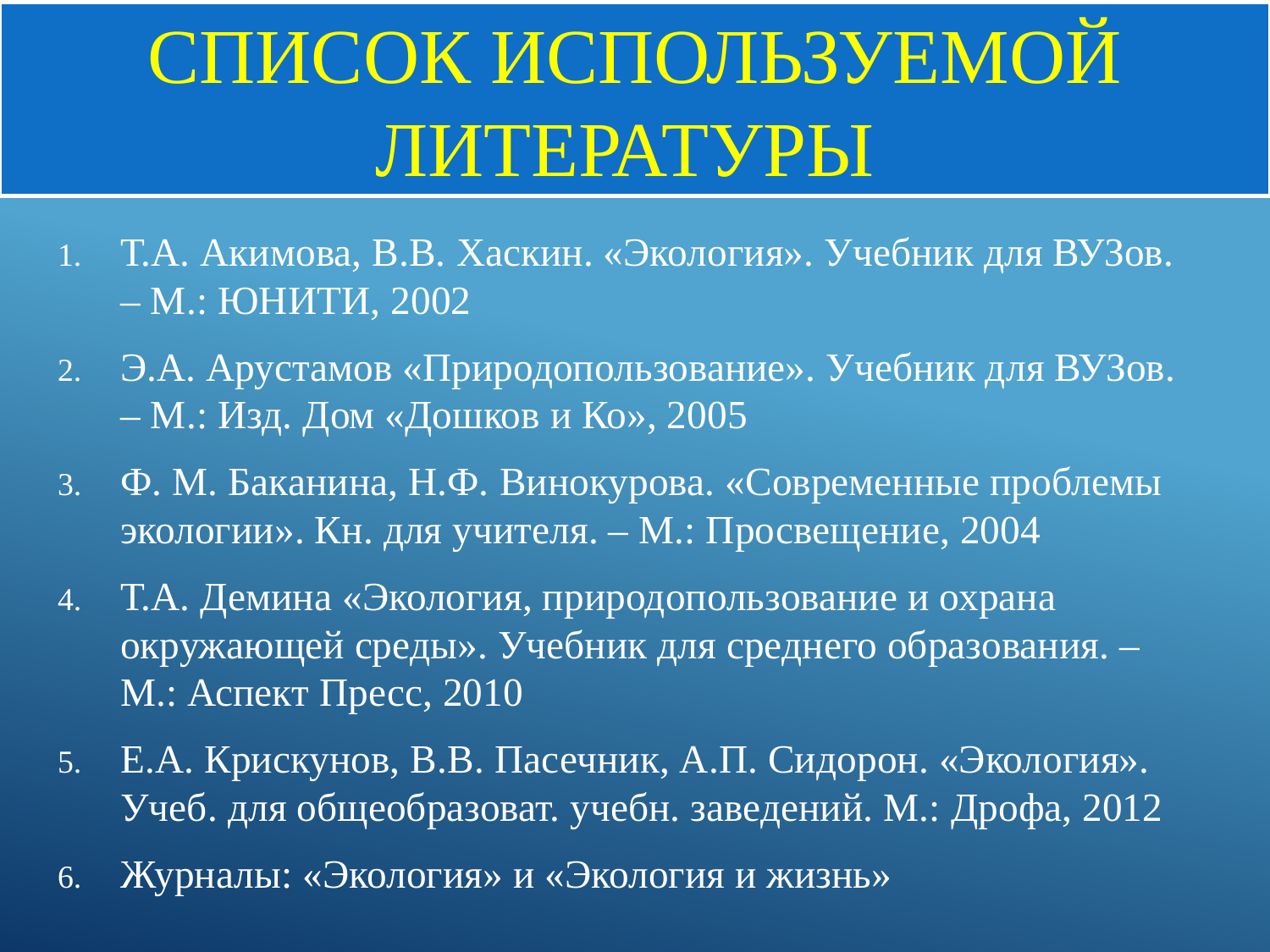

# Список используемой литературы
Т.А. Акимова, В.В. Хаскин. «Экология». Учебник для ВУЗов. – М.: ЮНИТИ, 2002
Э.А. Арустамов «Природопользование». Учебник для ВУЗов. – М.: Изд. Дом «Дошков и Ко», 2005
Ф. М. Баканина, Н.Ф. Винокурова. «Современные проблемы экологии». Кн. для учителя. – М.: Просвещение, 2004
Т.А. Демина «Экология, природопользование и охрана окружающей среды». Учебник для среднего образования. – М.: Аспект Пресс, 2010
Е.А. Крискунов, В.В. Пасечник, А.П. Сидорон. «Экология». Учеб. для общеобразоват. учебн. заведений. М.: Дрофа, 2012
Журналы: «Экология» и «Экология и жизнь»